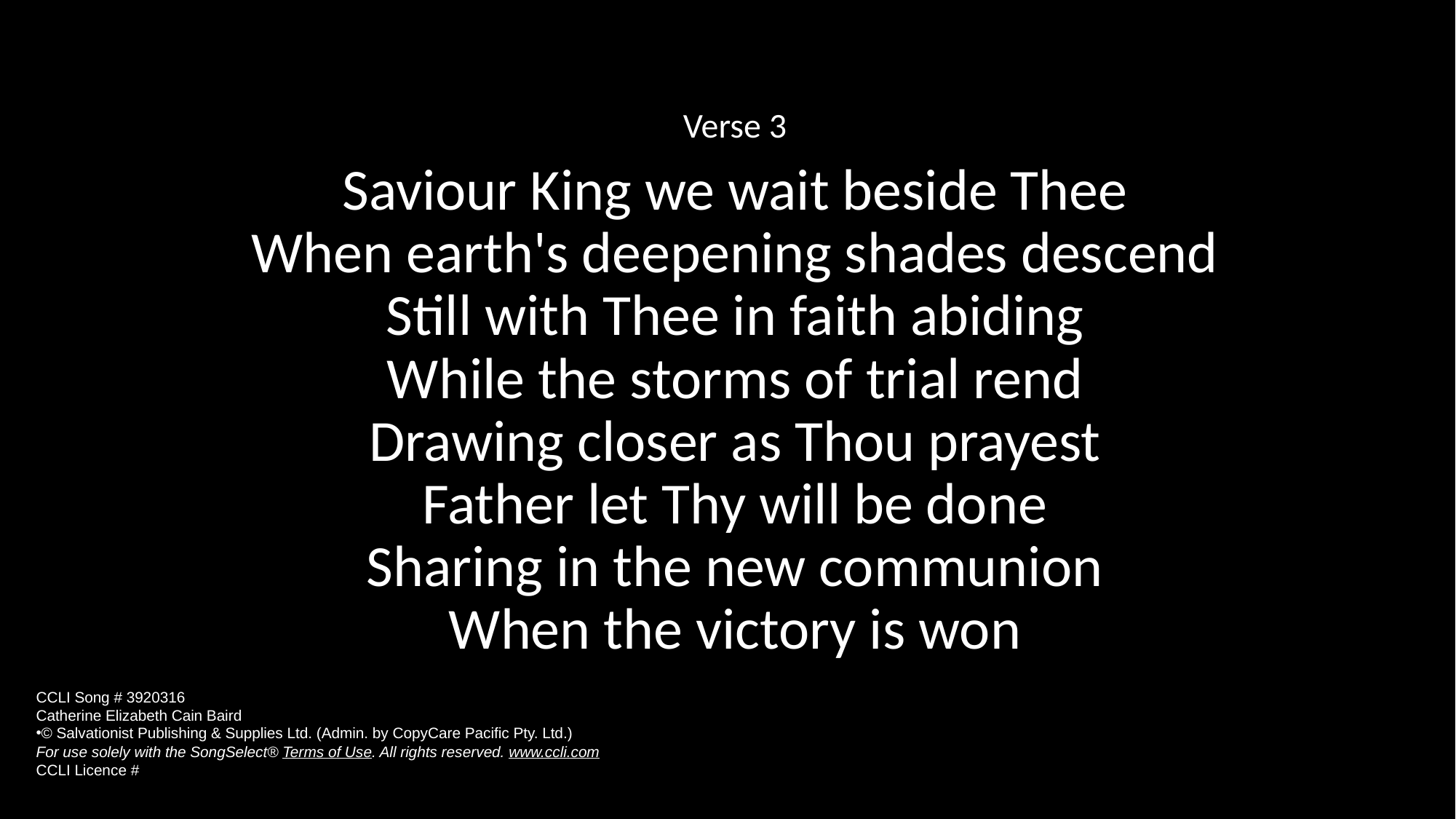

Verse 3
Saviour King we wait beside Thee
When earth's deepening shades descend
Still with Thee in faith abiding
While the storms of trial rend
Drawing closer as Thou prayest
Father let Thy will be done
Sharing in the new communion
When the victory is won
CCLI Song # 3920316
Catherine Elizabeth Cain Baird
© Salvationist Publishing & Supplies Ltd. (Admin. by CopyCare Pacific Pty. Ltd.)
For use solely with the SongSelect® Terms of Use. All rights reserved. www.ccli.com
CCLI Licence #